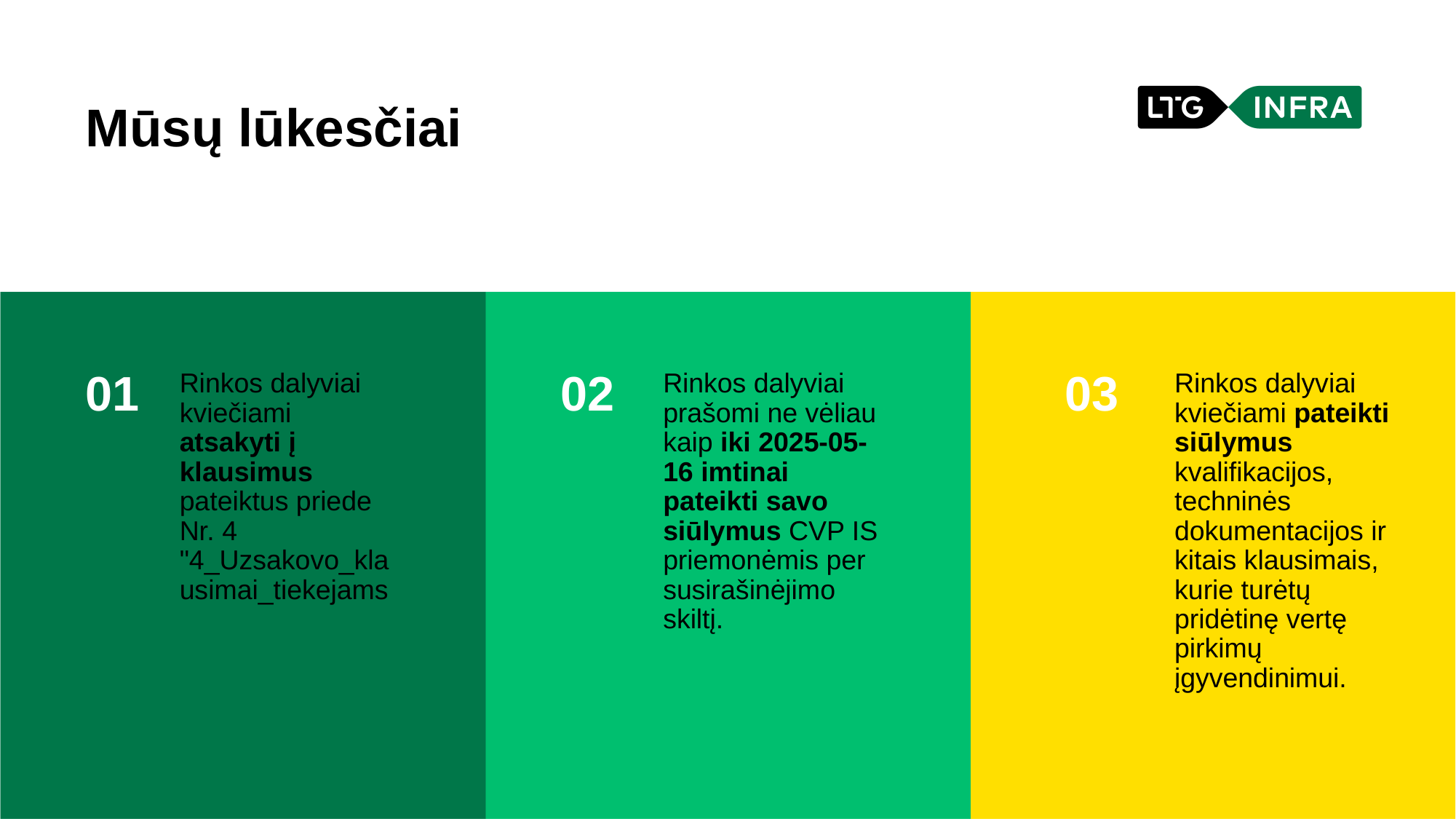

Mūsų lūkesčiai
Rinkos dalyviai kviečiami atsakyti į klausimus pateiktus priede Nr. 4 "4_Uzsakovo_klausimai_tiekejams
01
02
Rinkos dalyviai prašomi ne vėliau kaip iki 2025-05-16 imtinai pateikti savo siūlymus CVP IS priemonėmis per susirašinėjimo skiltį.
03
Rinkos dalyviai kviečiami pateikti siūlymus kvalifikacijos, techninės dokumentacijos ir kitais klausimais, kurie turėtų pridėtinę vertę pirkimų įgyvendinimui.